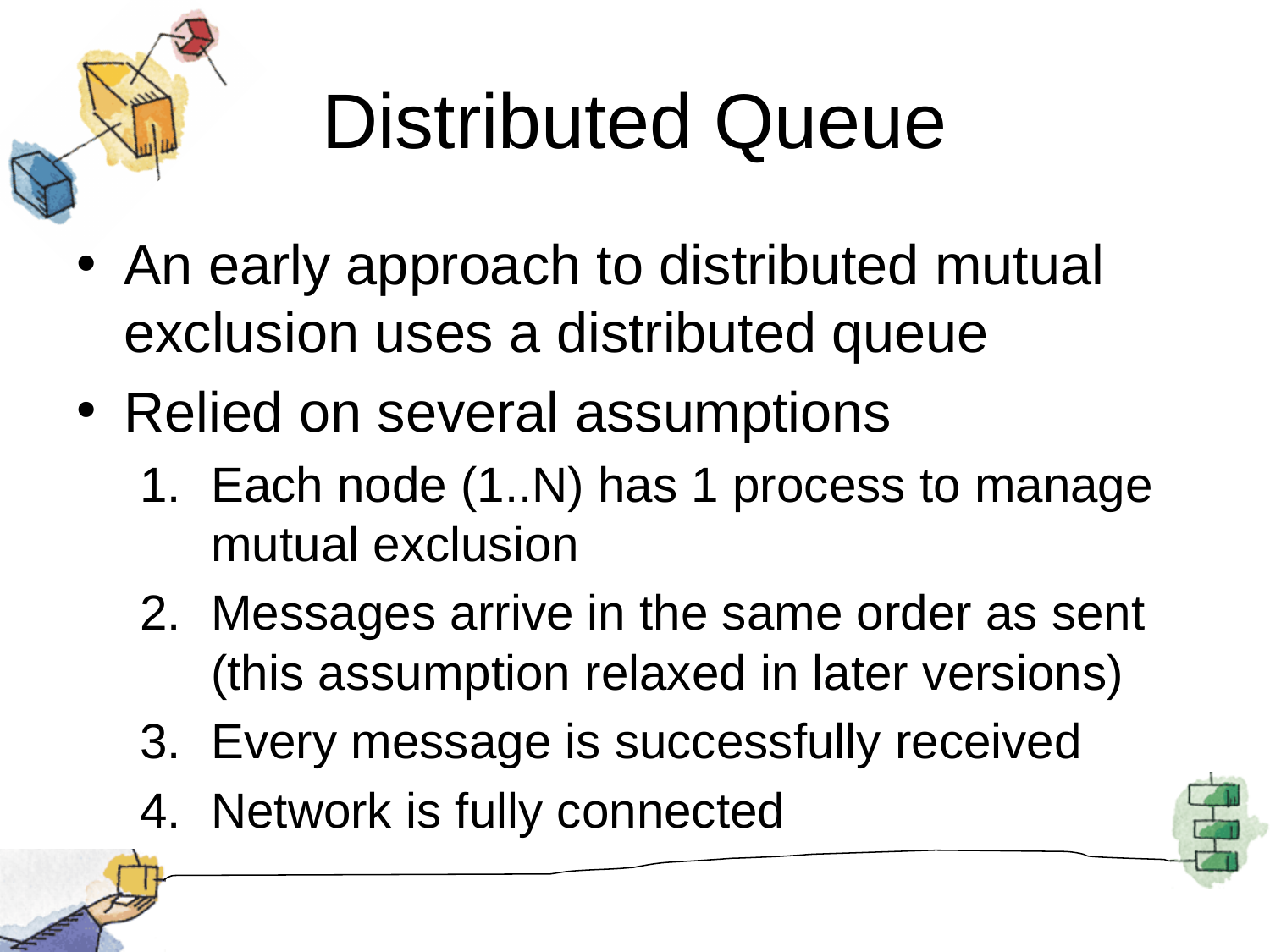

# Distributed Queue
An early approach to distributed mutual exclusion uses a distributed queue
Relied on several assumptions
Each node (1..N) has 1 process to manage mutual exclusion
Messages arrive in the same order as sent (this assumption relaxed in later versions)
Every message is successfully received
Network is fully connected